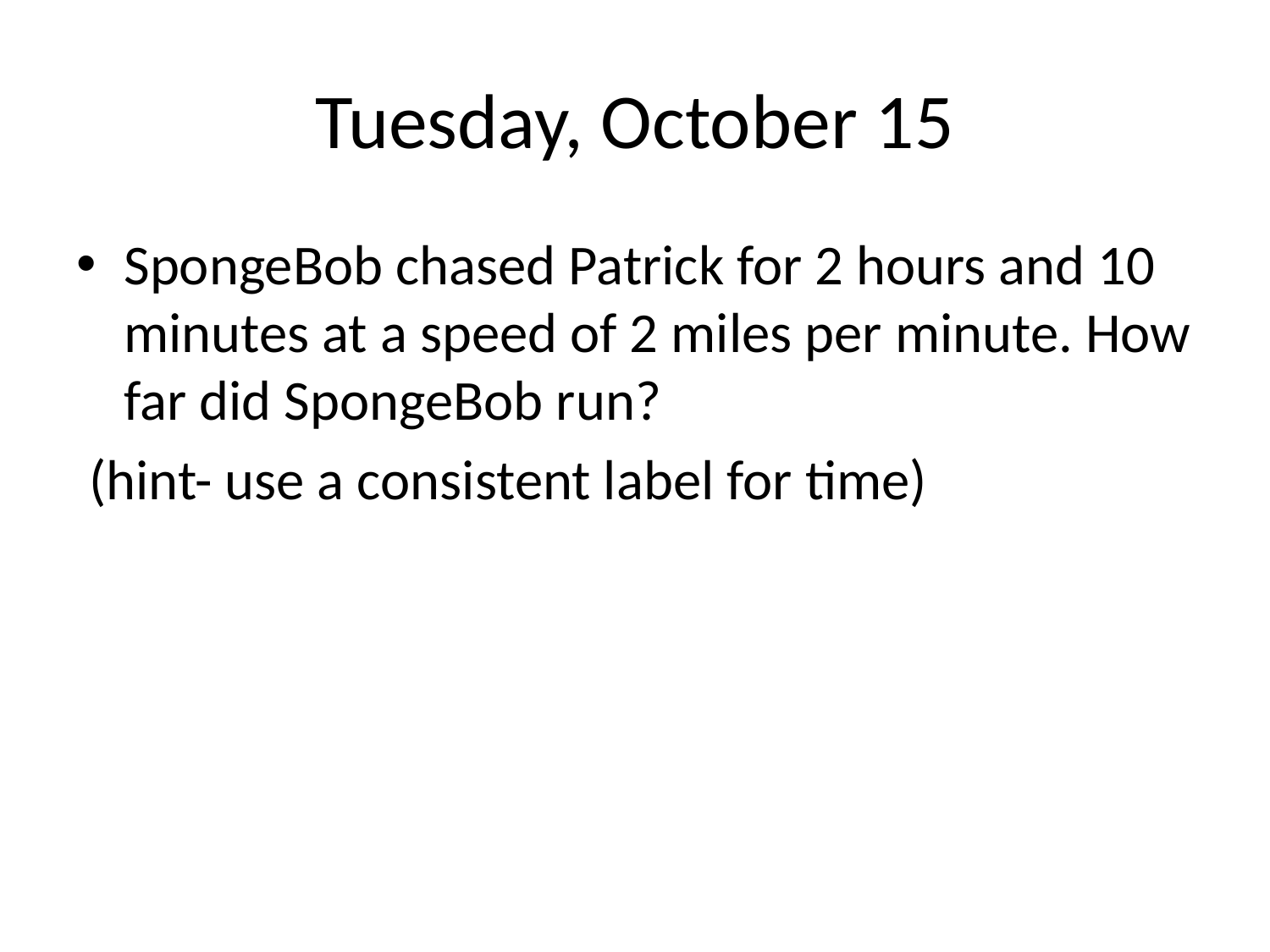

# Tuesday, October 15
SpongeBob chased Patrick for 2 hours and 10 minutes at a speed of 2 miles per minute. How far did SpongeBob run?
 (hint- use a consistent label for time)